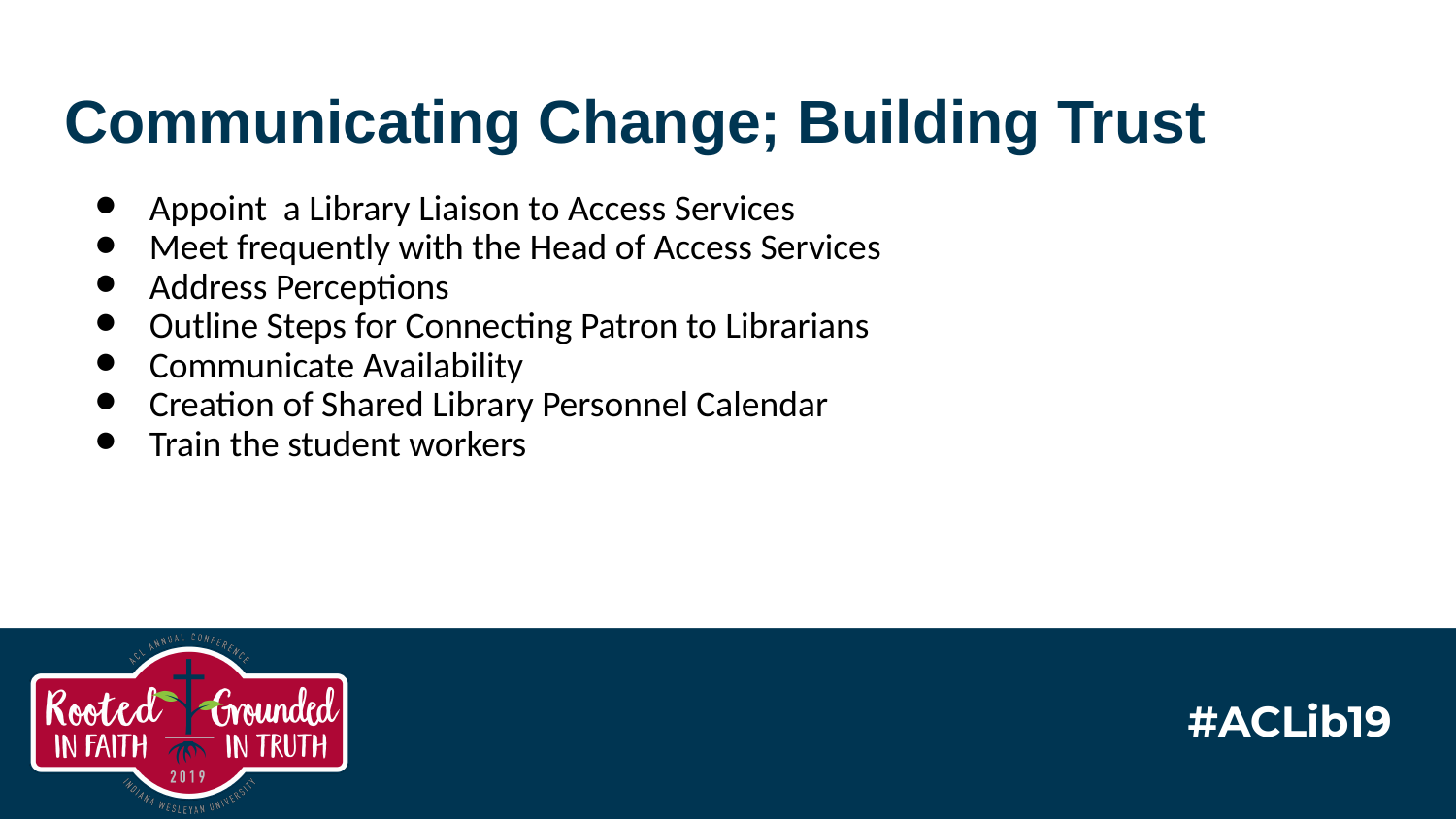

# Communicating Change; Building Trust
Appoint  a Library Liaison to Access Services
Meet frequently with the Head of Access Services
Address Perceptions
Outline Steps for Connecting Patron to Librarians
Communicate Availability
Creation of Shared Library Personnel Calendar
Train the student workers
#ACLib19